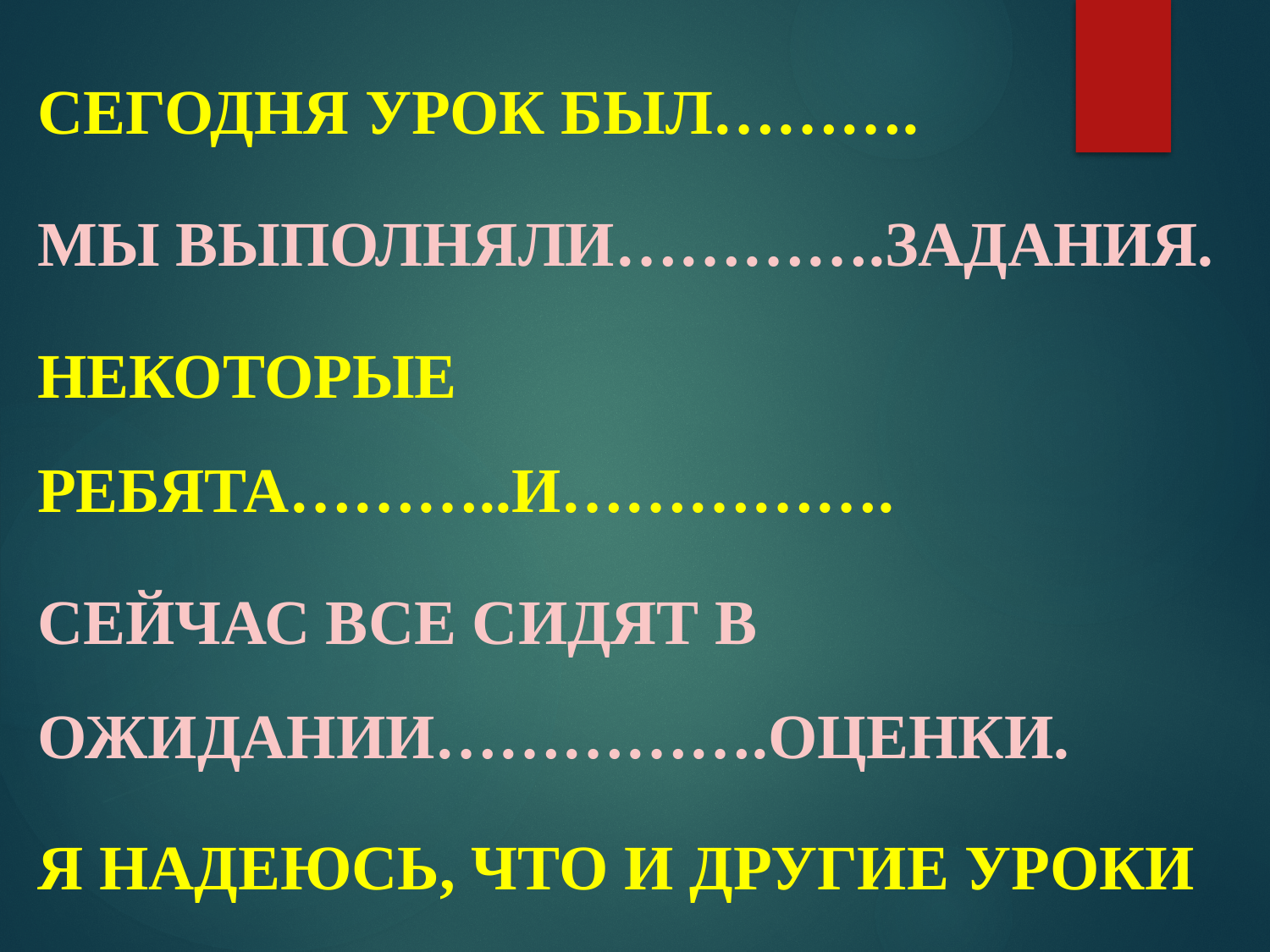

Сегодня урок был……….
Мы выполняли………….задания.
Некоторые ребята………..и…………….
Сейчас все сидят в ожидании…………….оценки.
Я надеюсь, что и другие уроки у нас будут………….